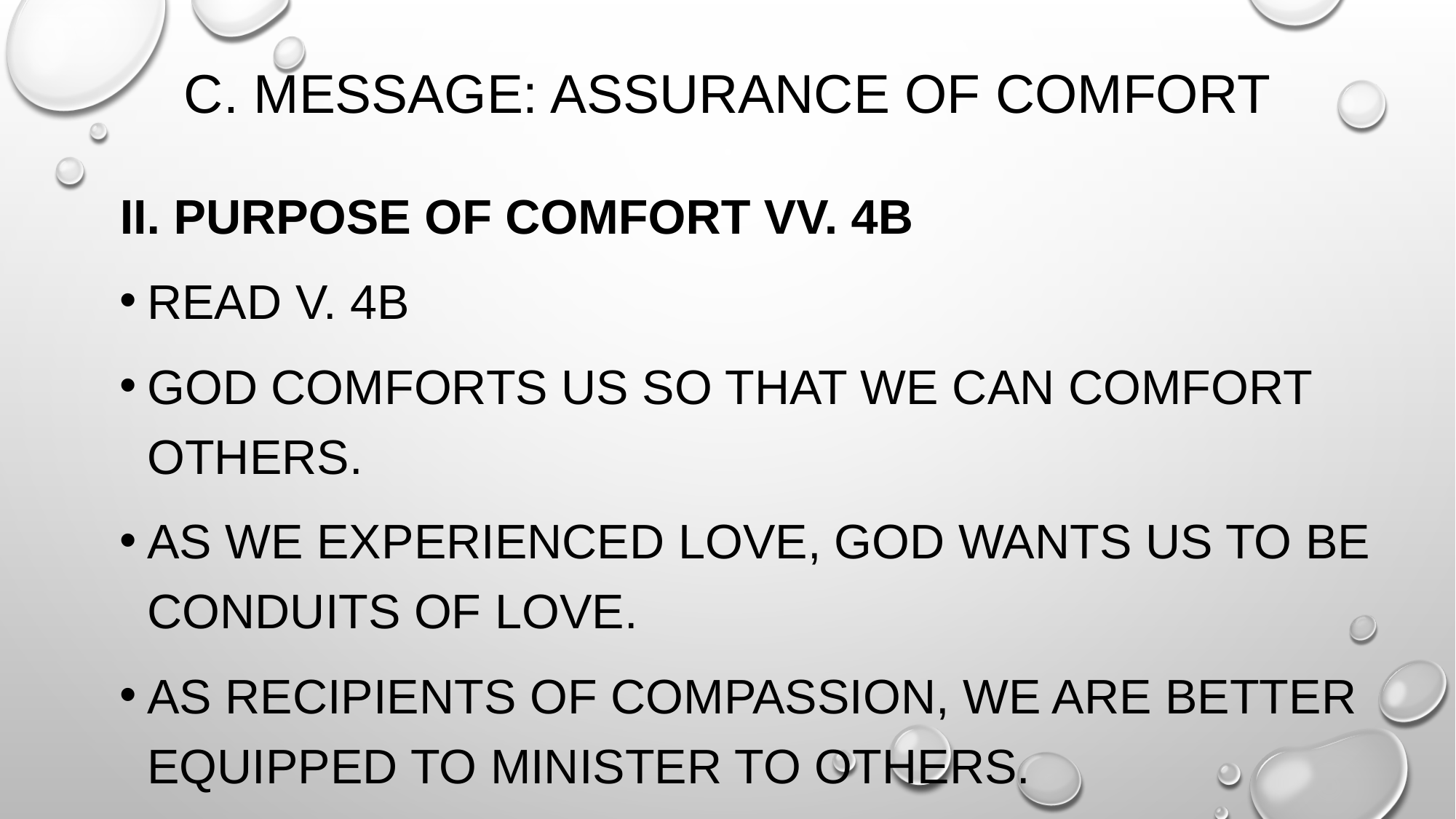

# c. message: assurance of comfort
II. purpose of comfort vv. 4b
Read v. 4b
God comforts us so that we can comfort others.
As we experienced love, god wants us to be conduits of love.
As recipients of compassion, we are better equipped to minister to others.